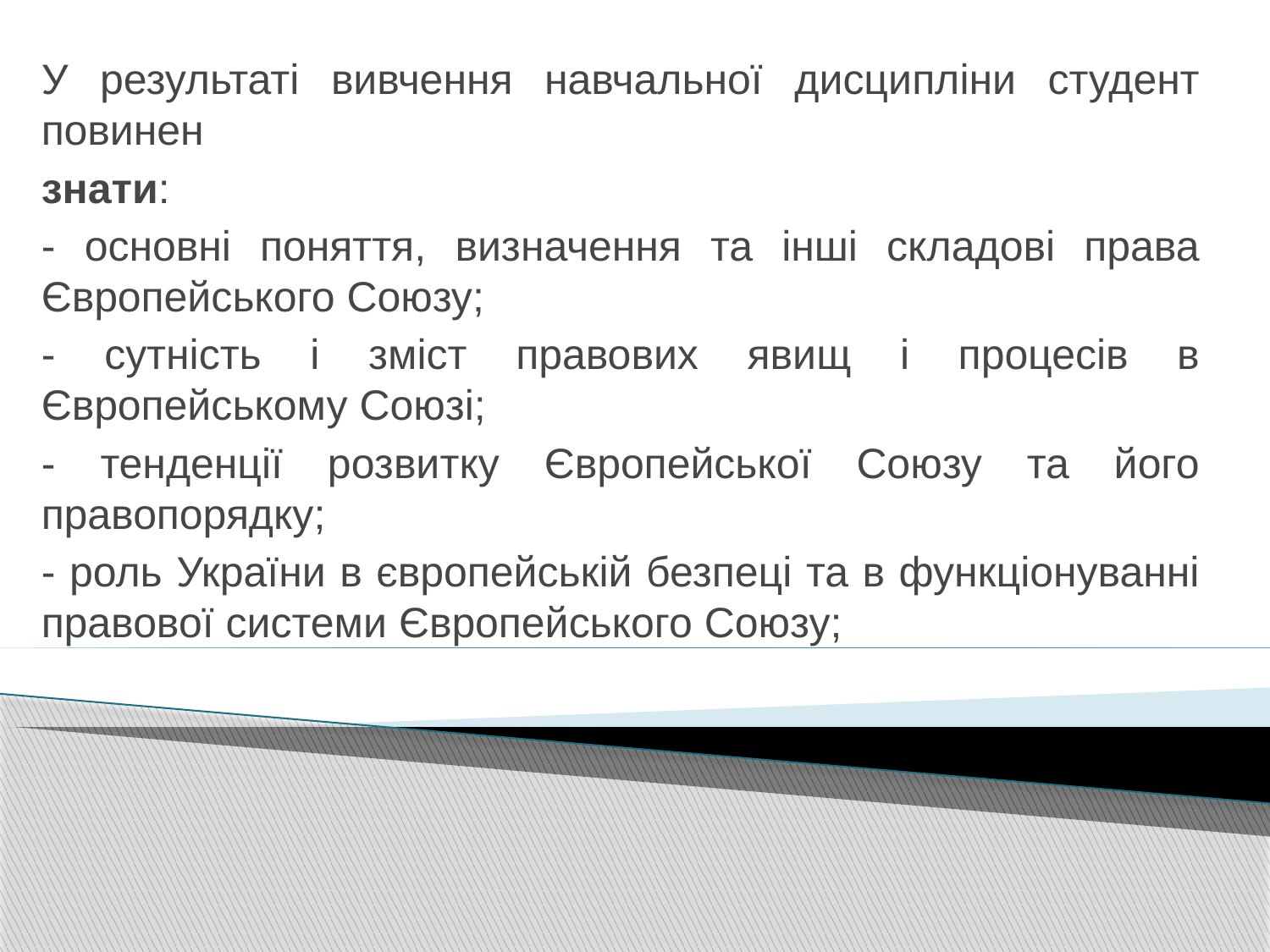

У результаті вивчення навчальної дисципліни студент повинен
знати:
- основні поняття, визначення та інші складові права Європейського Союзу;
- сутність і зміст правових явищ і процесів в Європейському Союзі;
- тенденції розвитку Європейської Союзу та його правопорядку;
- роль України в європейській безпеці та в функціонуванні правової системи Європейського Союзу;